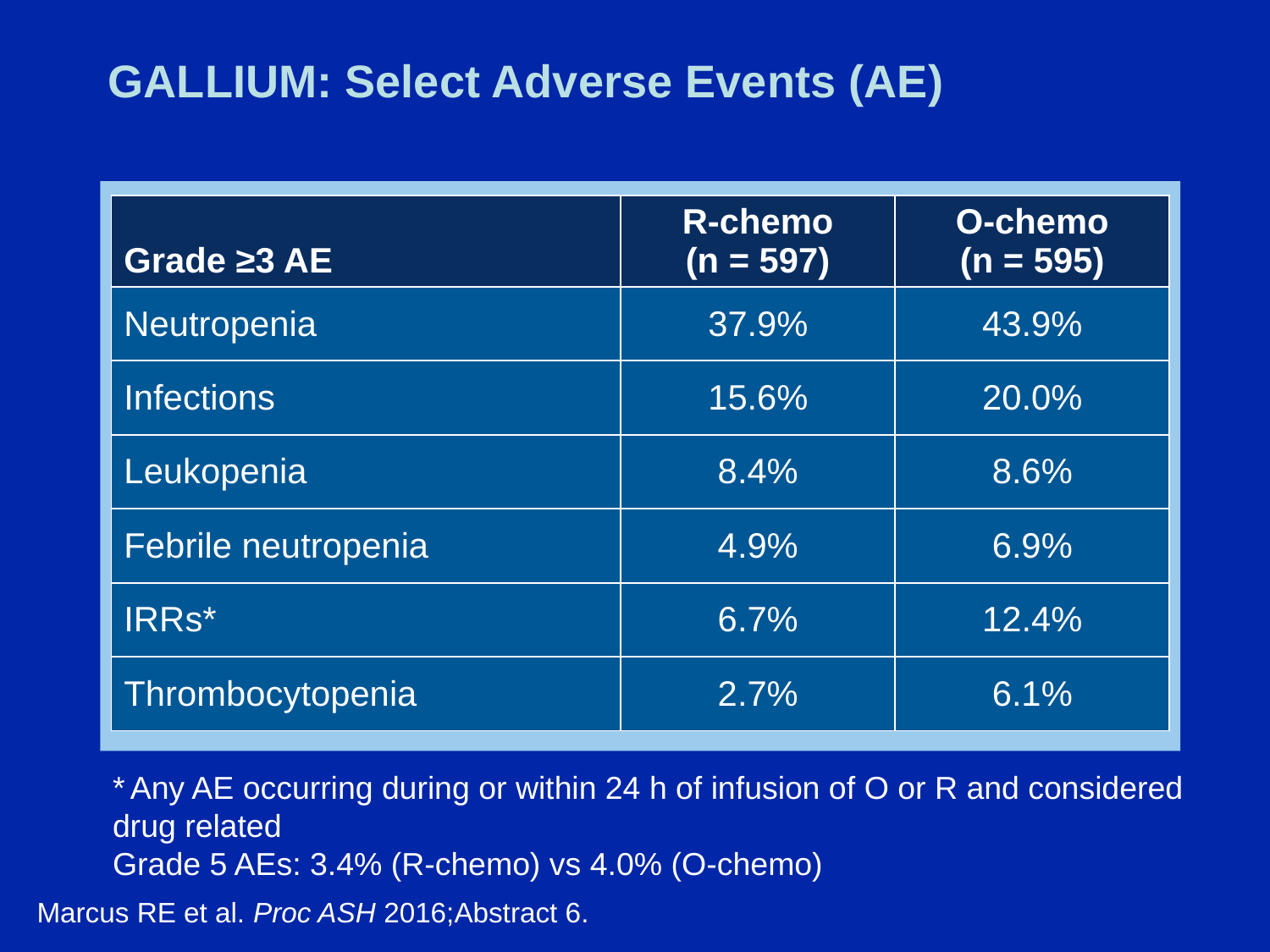

# GALLIUM: Select Adverse Events (AE)

| Grade ≥3 AE | R-chemo (n = 597) | O-chemo (n = 595) |
| --- | --- | --- |
| Neutropenia | 37.9% | 43.9% |
| Infections | 15.6% | 20.0% |
| Leukopenia | 8.4% | 8.6% |
| Febrile neutropenia | 4.9% | 6.9% |
| IRRs\* | 6.7% | 12.4% |
| Thrombocytopenia | 2.7% | 6.1% |
* Any AE occurring during or within 24 h of infusion of O or R and considered drug related
Grade 5 AEs: 3.4% (R-chemo) vs 4.0% (O-chemo)
Marcus RE et al. Proc ASH 2016;Abstract 6.